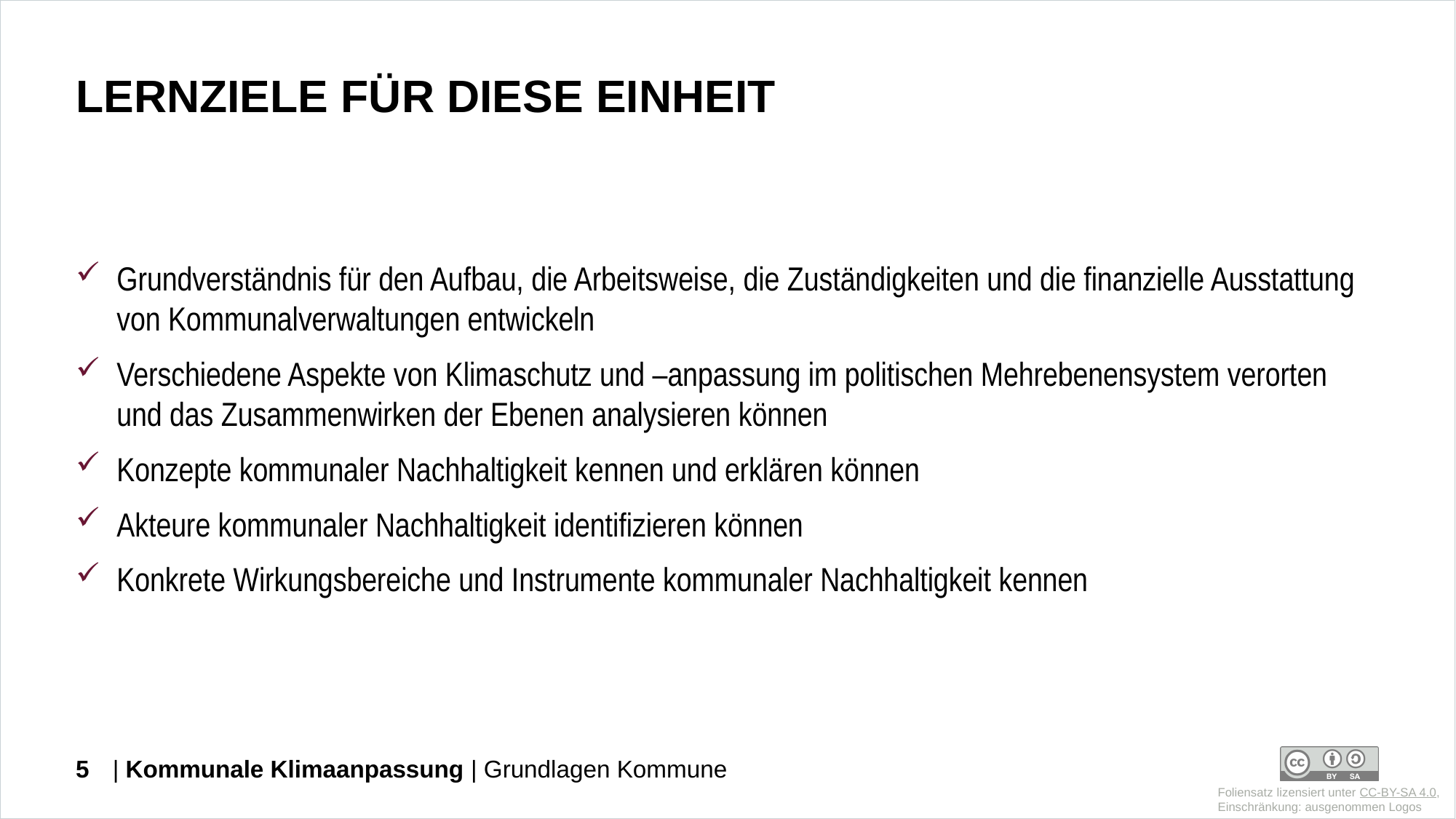

# Lernziele für diese Einheit
Grundverständnis für den Aufbau, die Arbeitsweise, die Zuständigkeiten und die finanzielle Ausstattung von Kommunalverwaltungen entwickeln
Verschiedene Aspekte von Klimaschutz und –anpassung im politischen Mehrebenensystem verorten und das Zusammenwirken der Ebenen analysieren können
Konzepte kommunaler Nachhaltigkeit kennen und erklären können
Akteure kommunaler Nachhaltigkeit identifizieren können
Konkrete Wirkungsbereiche und Instrumente kommunaler Nachhaltigkeit kennen
5
| Kommunale Klimaanpassung | Grundlagen Kommune